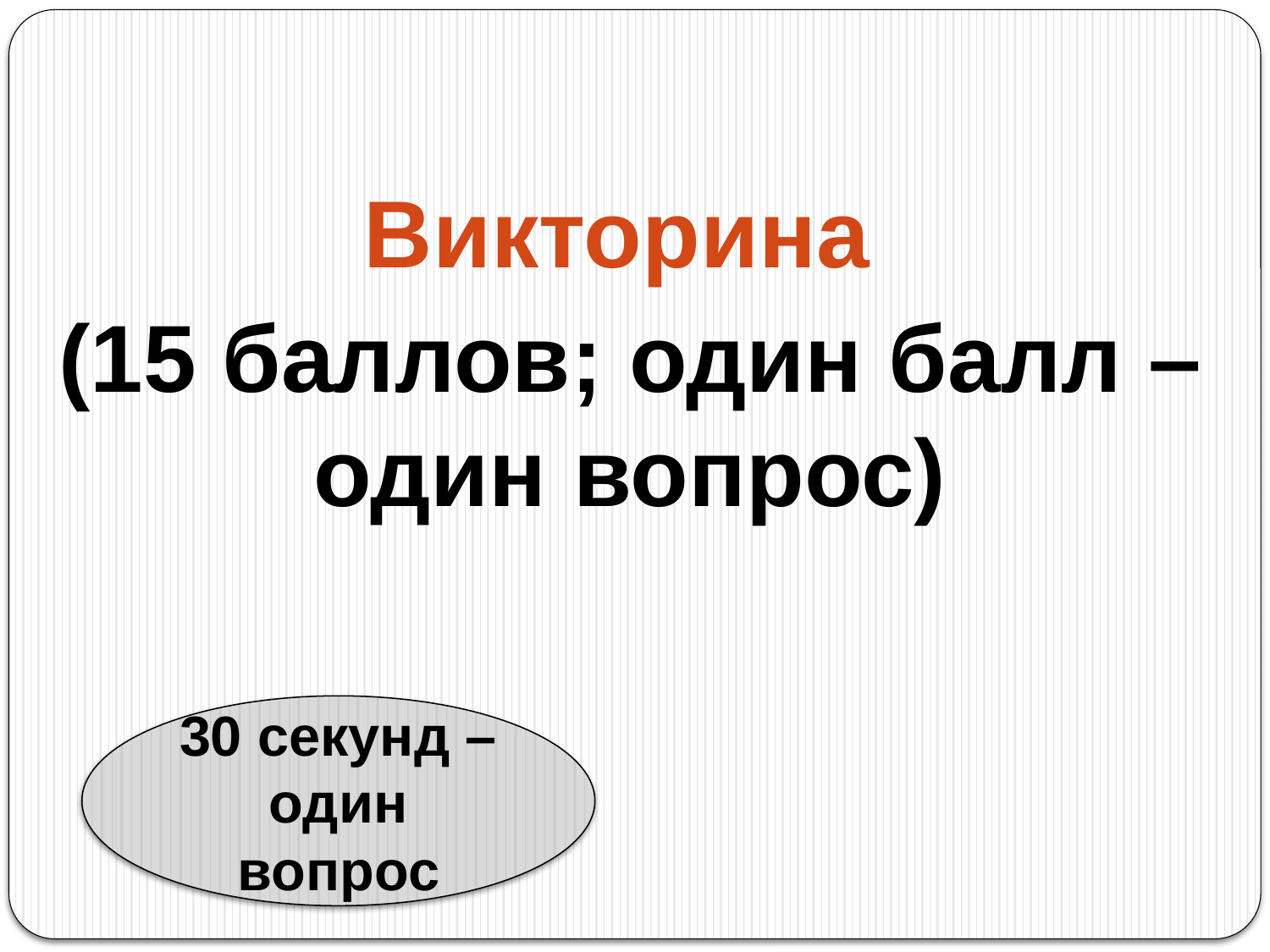

Викторина
(15 баллов; один балл – один вопрос)
30 секунд – один вопрос